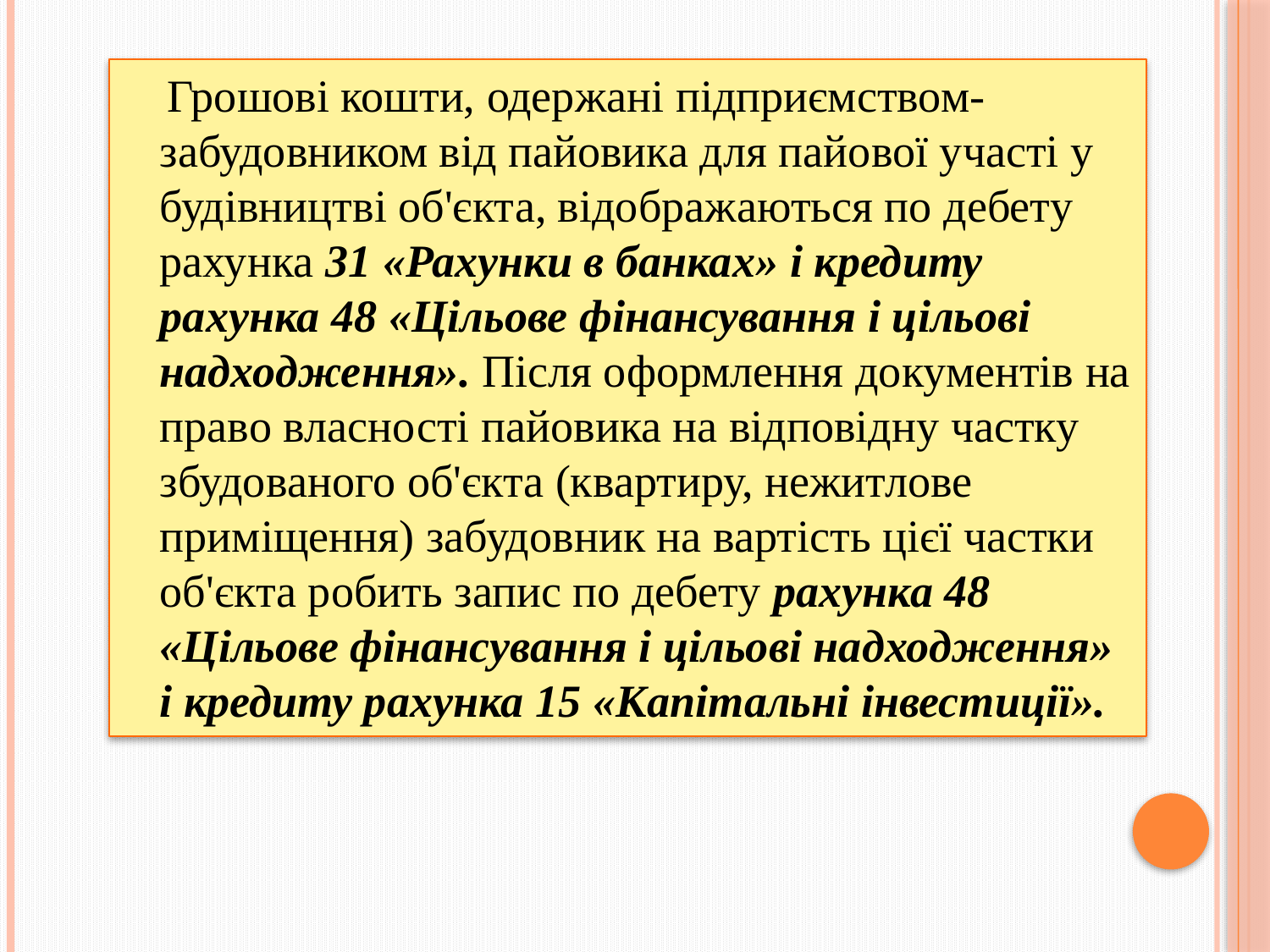

Грошові кошти, одержані підприємством-забудовником від пайовика для пайової участі у будівництві об'єкта, відображаються по дебету рахунка 31 «Рахунки в банках» і кредиту рахунка 48 «Цільове фінансування і цільові надходження». Після оформлення документів на право власності пайовика на відповідну частку збудованого об'єкта (квартиру, нежитлове приміщення) забудовник на вартість цієї частки об'єкта робить запис по дебету рахунка 48 «Цільове фінансування і цільові надходження» і кредиту рахунка 15 «Капітальні інвестиції».